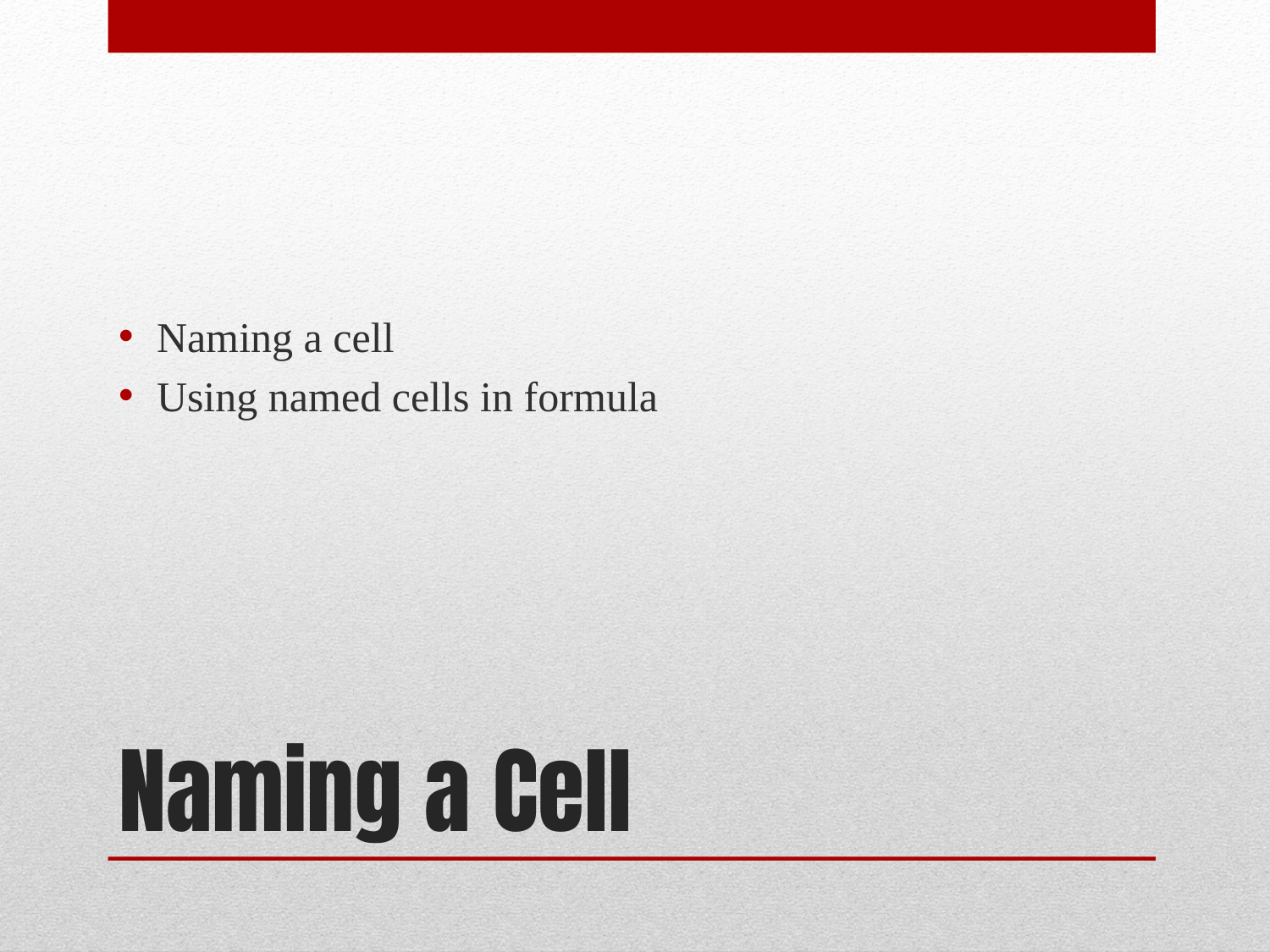

Naming a cell
Using named cells in formula
# Naming a Cell